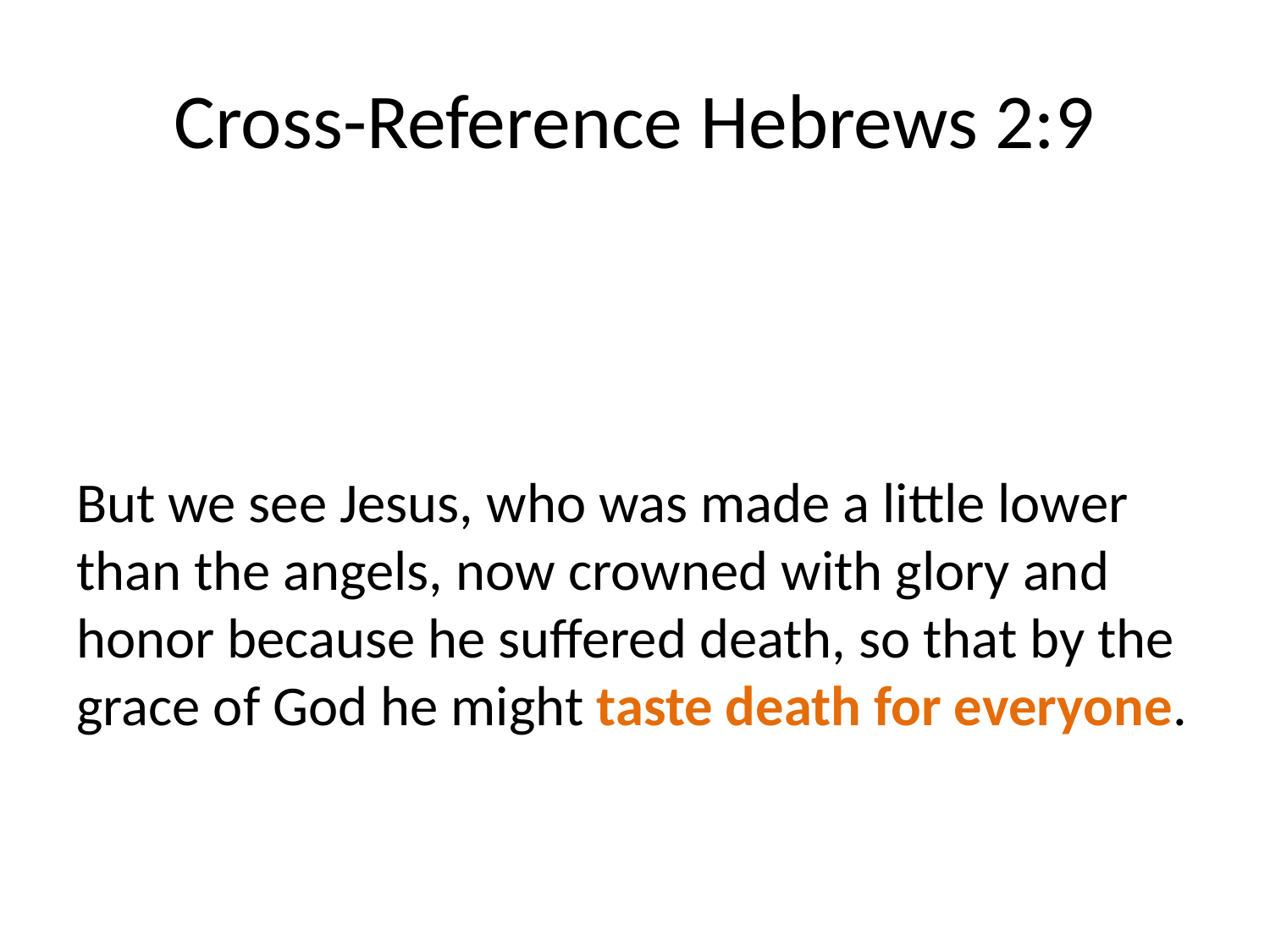

# Cross-Reference Hebrews 2:9

But we see Jesus, who was made a little lower than the angels, now crowned with glory and honor because he suffered death, so that by the grace of God he might taste death for everyone.